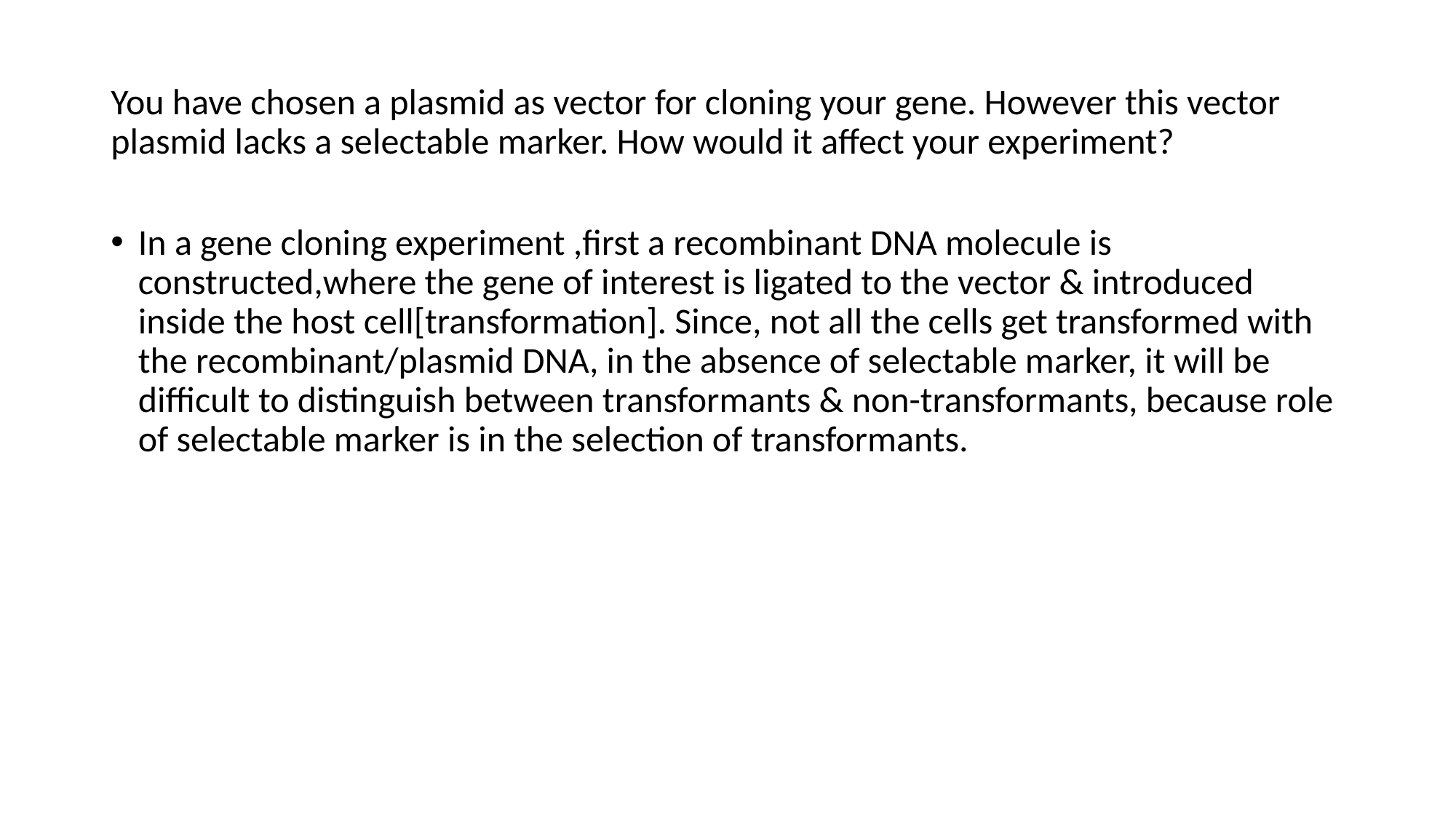

# You have chosen a plasmid as vector for cloning your gene. However this vector plasmid lacks a selectable marker. How would it affect your experiment?
In a gene cloning experiment ,first a recombinant DNA molecule is constructed,where the gene of interest is ligated to the vector & introduced inside the host cell[transformation]. Since, not all the cells get transformed with the recombinant/plasmid DNA, in the absence of selectable marker, it will be difficult to distinguish between transformants & non-transformants, because role of selectable marker is in the selection of transformants.